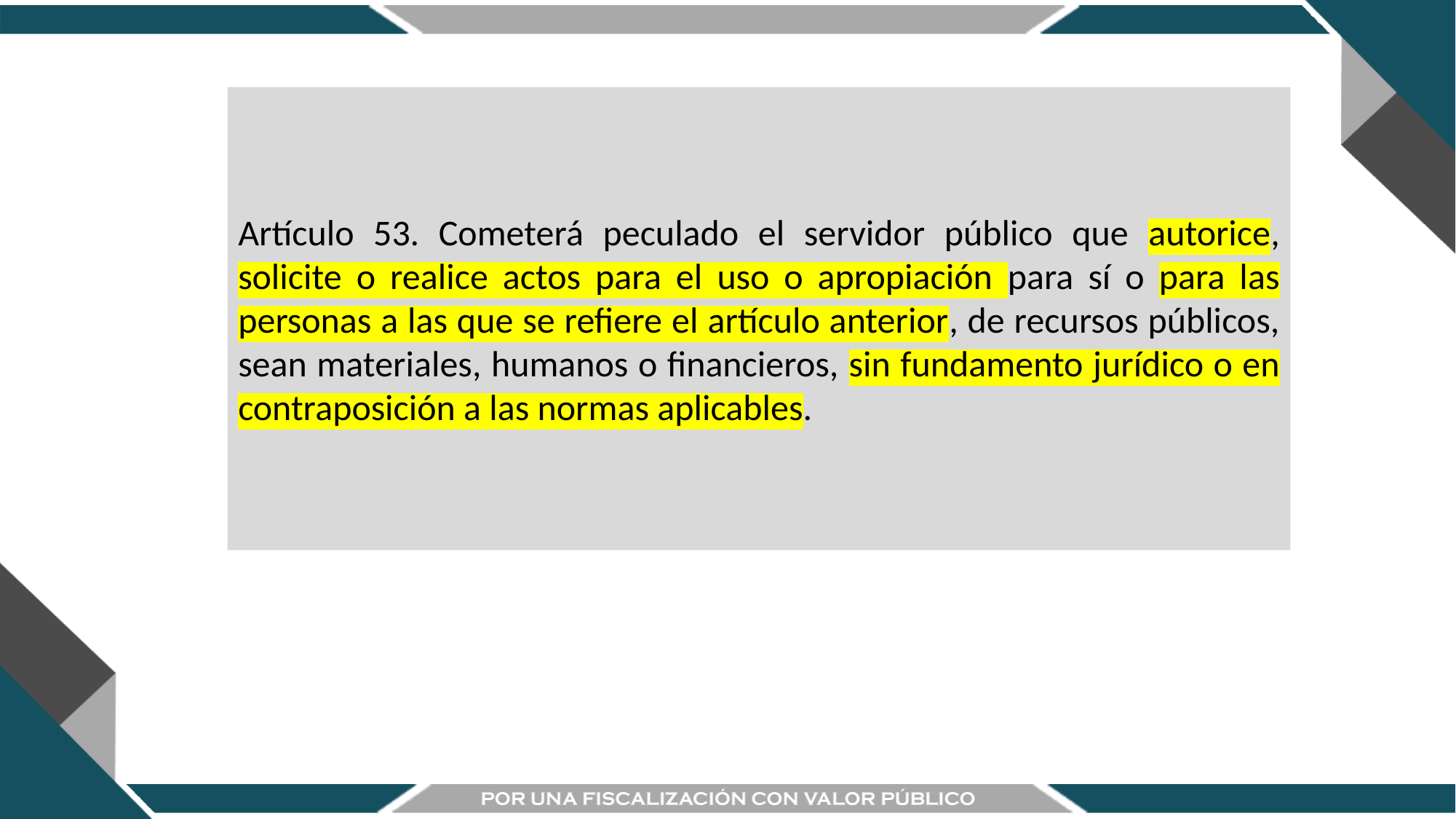

Artículo 53. Cometerá peculado el servidor público que autorice, solicite o realice actos para el uso o apropiación para sí o para las personas a las que se refiere el artículo anterior, de recursos públicos, sean materiales, humanos o financieros, sin fundamento jurídico o en contraposición a las normas aplicables.